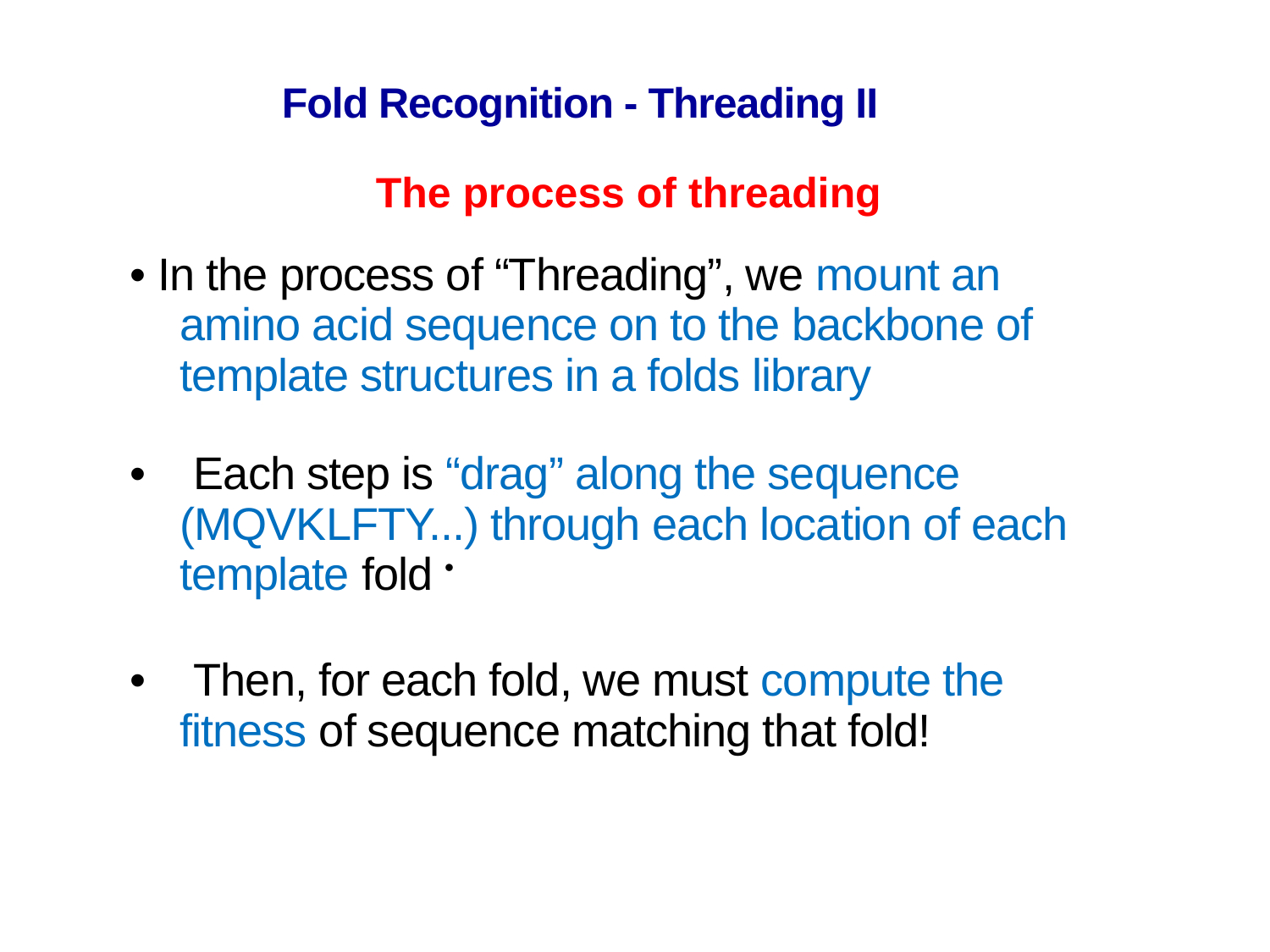

Fold Recognition - Threading II
The process of threading
• In the process of “Threading”, we mount an amino acid sequence on to the backbone of template structures in a folds library
•    Each step is “drag” along the sequence (MQVKLFTY...) through each location of each template fold •
•    Then, for each fold, we must compute the fitness of sequence matching that fold!